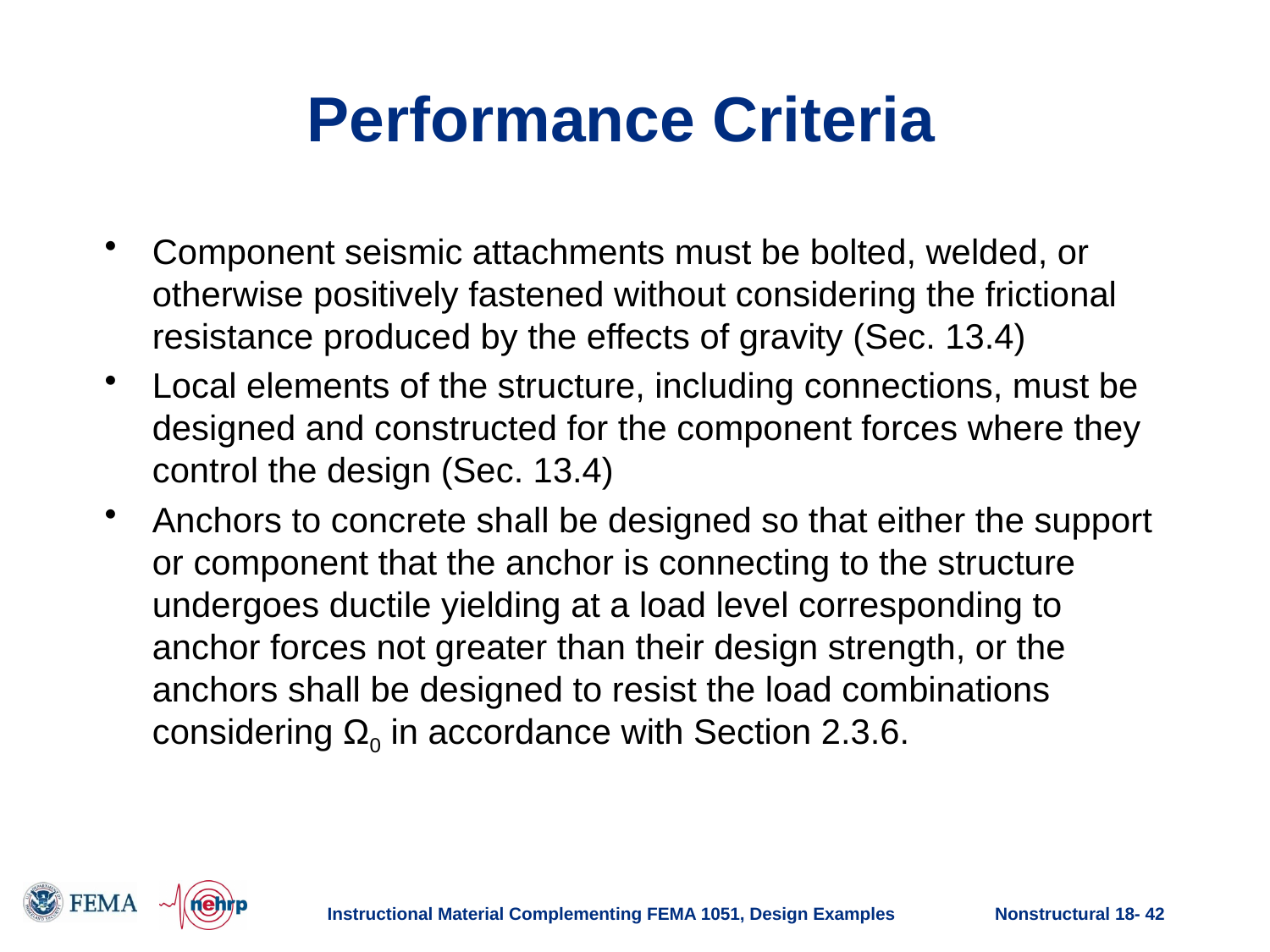

# Performance Criteria
Component seismic attachments must be bolted, welded, or otherwise positively fastened without considering the frictional resistance produced by the effects of gravity (Sec. 13.4)
Local elements of the structure, including connections, must be designed and constructed for the component forces where they control the design (Sec. 13.4)
Anchors to concrete shall be designed so that either the support or component that the anchor is connecting to the structure undergoes ductile yielding at a load level corresponding to anchor forces not greater than their design strength, or the anchors shall be designed to resist the load combinations considering Ω0 in accordance with Section 2.3.6.

Instructional Material Complementing FEMA 1051, Design Examples
Nonstructural 18- 42